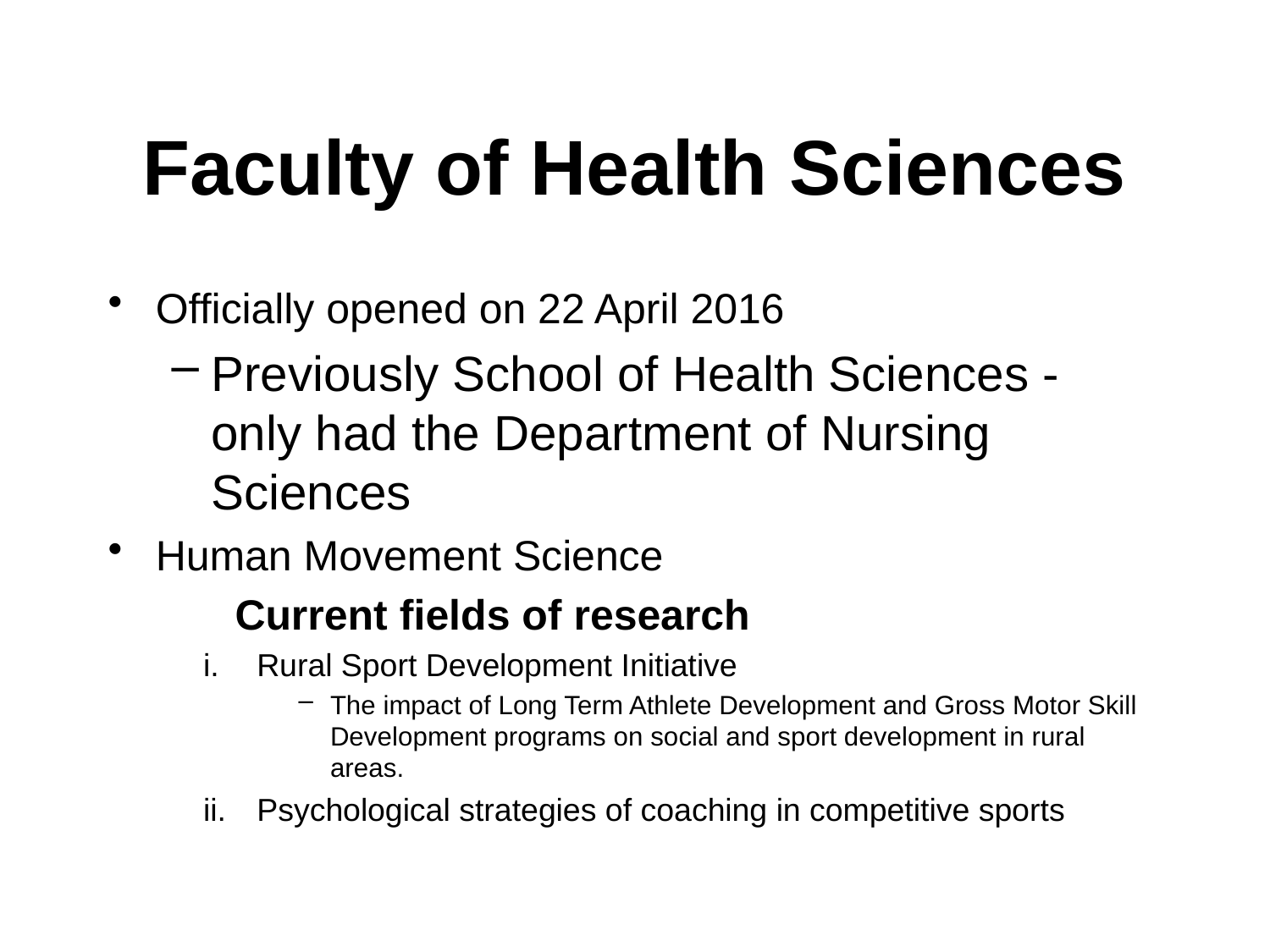

# Faculty of Health Sciences
Officially opened on 22 April 2016
Previously School of Health Sciences - only had the Department of Nursing Sciences
Human Movement Science
	Current fields of research
Rural Sport Development Initiative
The impact of Long Term Athlete Development and Gross Motor Skill Development programs on social and sport development in rural areas.
Psychological strategies of coaching in competitive sports